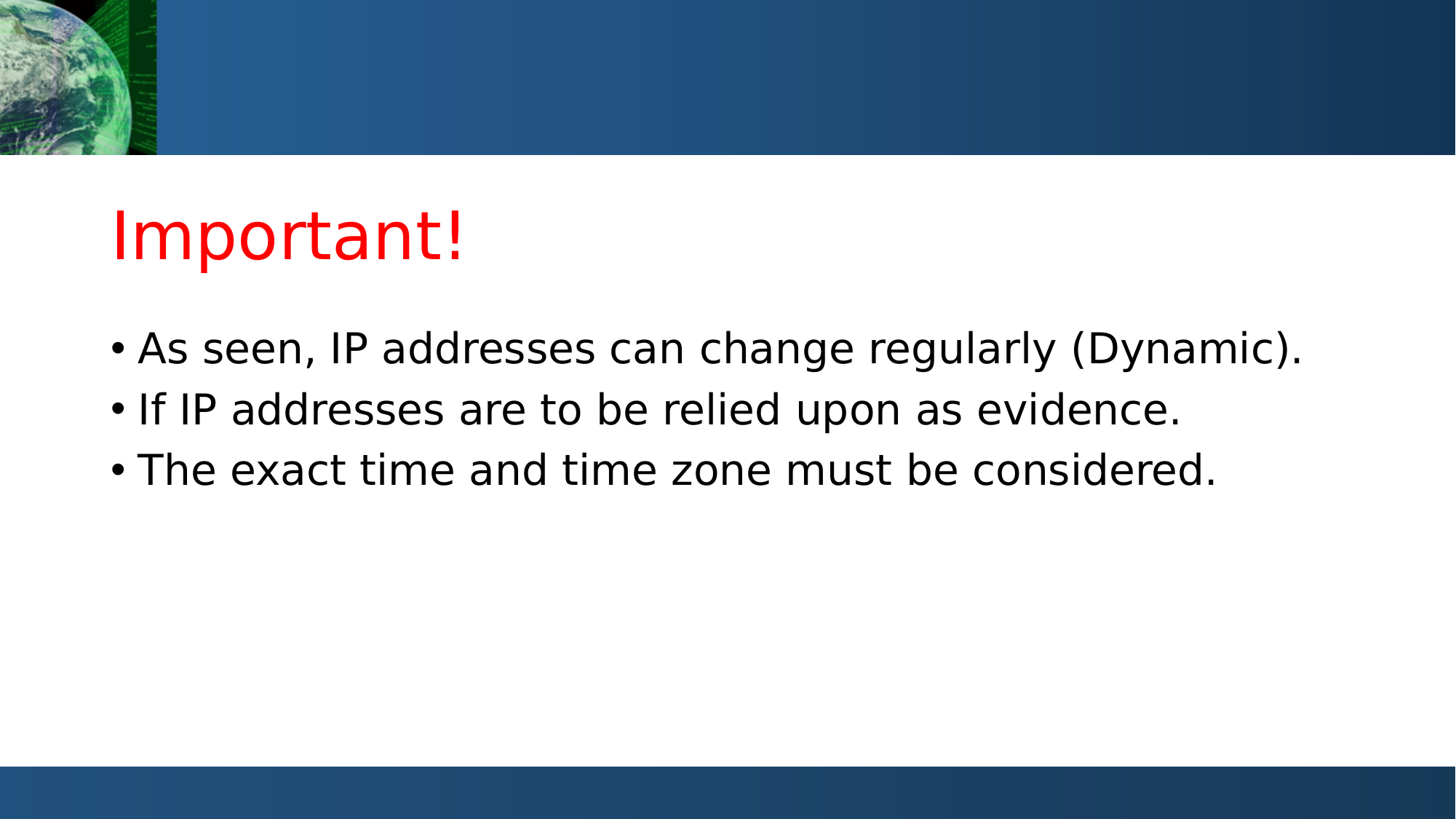

# Important!
As seen, IP addresses can change regularly (Dynamic).
If IP addresses are to be relied upon as evidence.
The exact time and time zone must be considered.